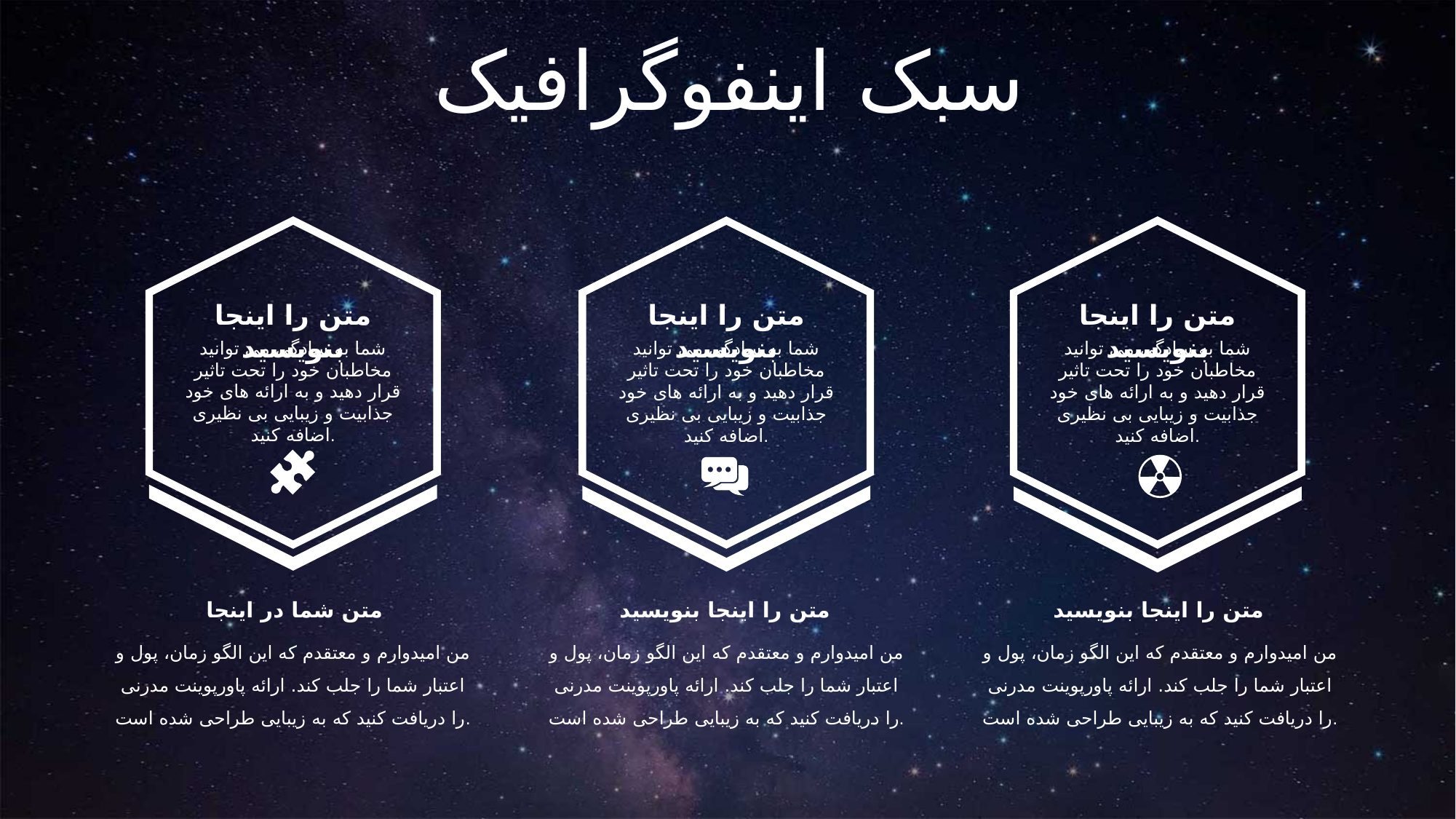

سبک اینفوگرافیک

متن را اینجا بنویسید
شما به سادگی می توانید مخاطبان خود را تحت تاثیر قرار دهید و به ارائه های خود جذابیت و زیبایی بی نظیری اضافه کنید.
متن را اینجا بنویسید
شما به سادگی می توانید مخاطبان خود را تحت تاثیر قرار دهید و به ارائه های خود جذابیت و زیبایی بی نظیری اضافه کنید.
متن را اینجا بنویسید
شما به سادگی می توانید مخاطبان خود را تحت تاثیر قرار دهید و به ارائه های خود جذابیت و زیبایی بی نظیری اضافه کنید.

متن شما در اینجا
من امیدوارم و معتقدم که این الگو زمان، پول و اعتبار شما را جلب کند. ارائه پاورپوینت مدرنی را دریافت کنید که به زیبایی طراحی شده است.
متن را اینجا بنویسید
من امیدوارم و معتقدم که این الگو زمان، پول و اعتبار شما را جلب کند. ارائه پاورپوینت مدرنی را دریافت کنید که به زیبایی طراحی شده است.
متن را اینجا بنویسید
من امیدوارم و معتقدم که این الگو زمان، پول و اعتبار شما را جلب کند. ارائه پاورپوینت مدرنی را دریافت کنید که به زیبایی طراحی شده است.